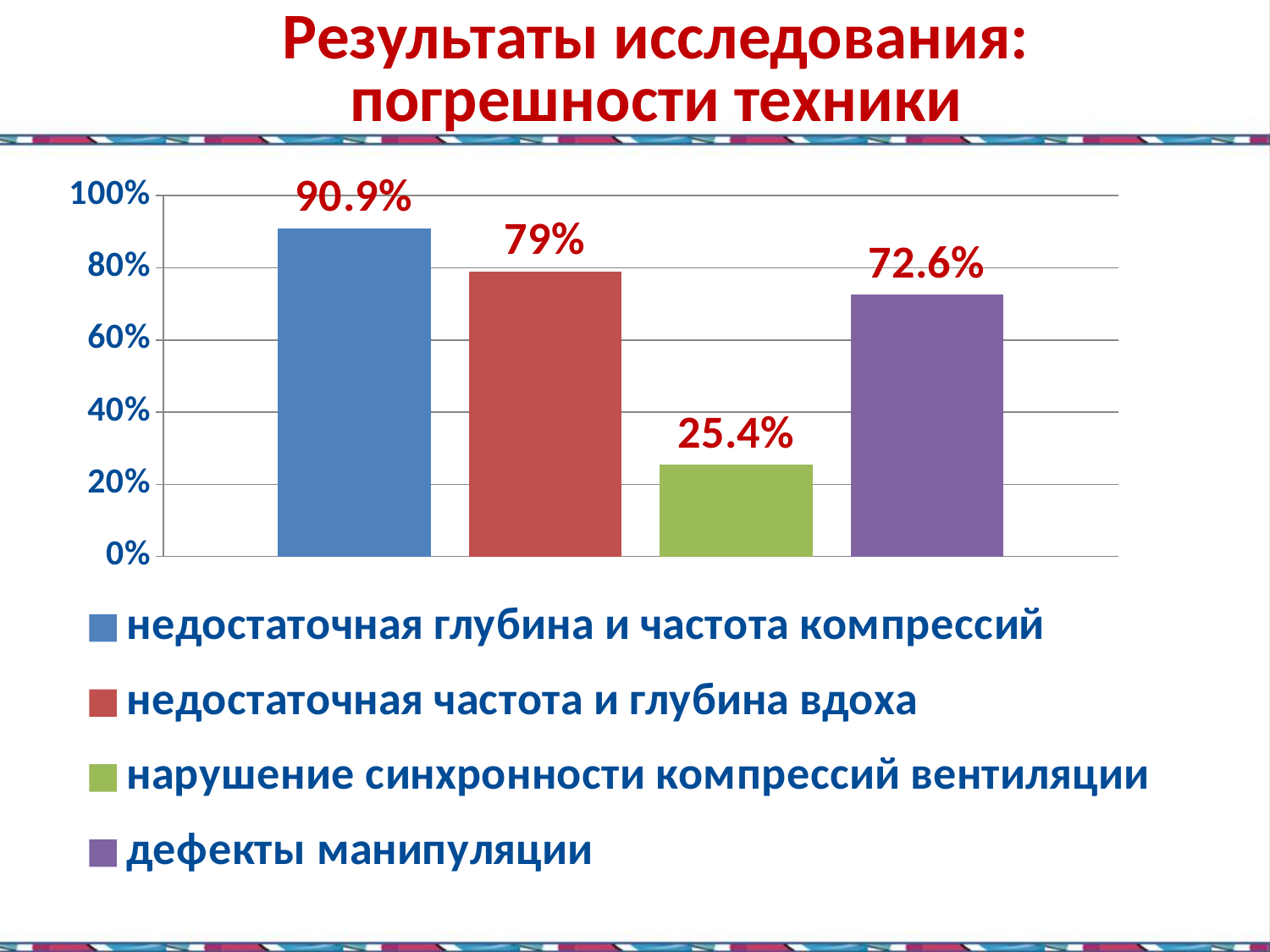

Результаты исследования: погрешности техники

### Chart

| Category | недостаточная глубина и частота компрессий | недостаточная частота и глубина вдоха | нарушение синхронности компрессий вентиляции | дефекты манипуляции |
|---|---|---|---|---|